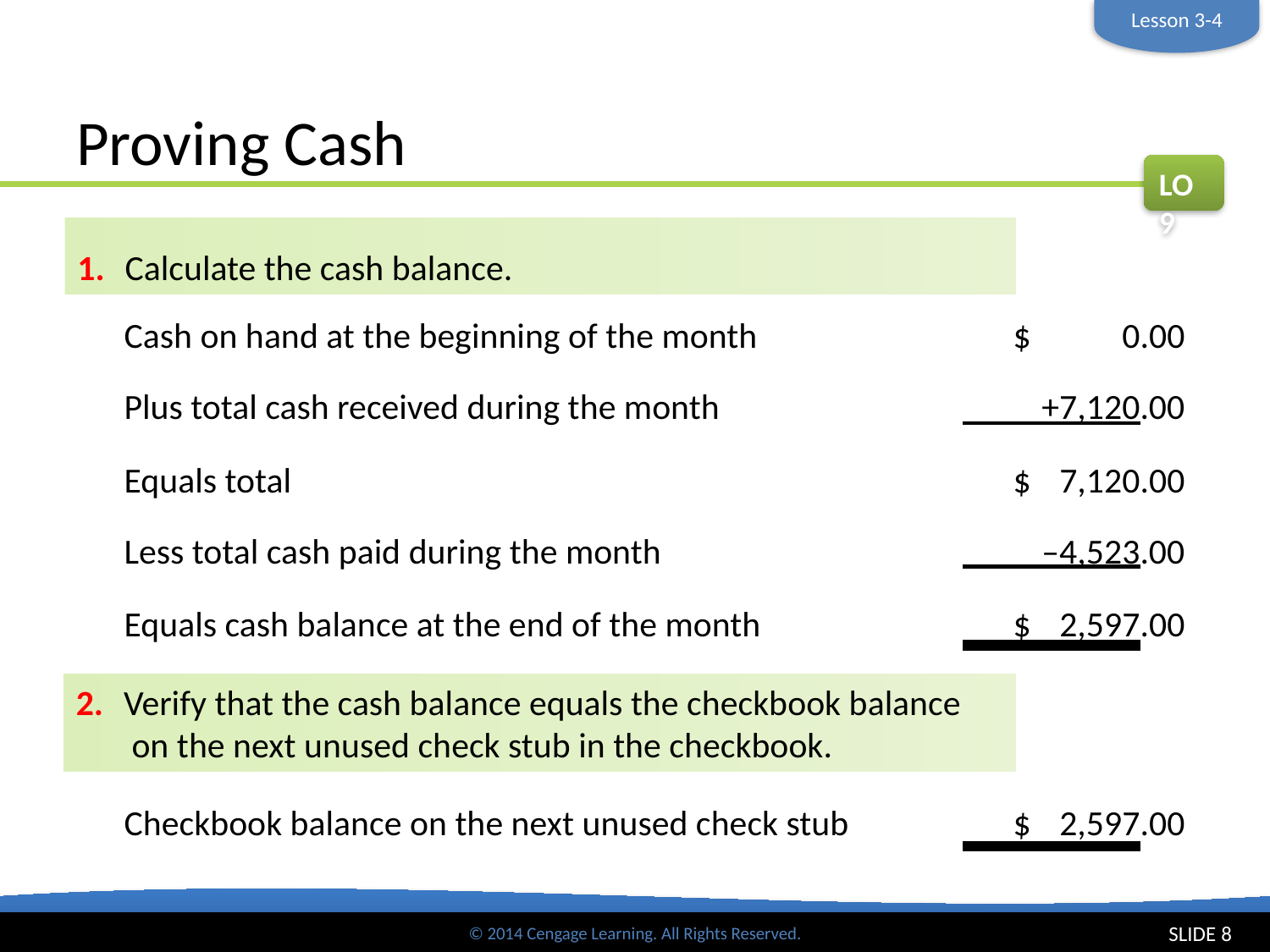

Lesson 3-4

# Proving Cash
LO9
1.	Calculate the cash balance.
Cash on hand at the beginning of the month	$	0.00
Plus total cash received during the month	+7,120.00
Equals total	$	7,120.00
Less total cash paid during the month	–4,523.00
Equals cash balance at the end of the month	$	2,597.00
2.	Verify that the cash balance equals the checkbook balance
 on the next unused check stub in the checkbook.
Checkbook balance on the next unused check stub	$	2,597.00
SLIDE 8